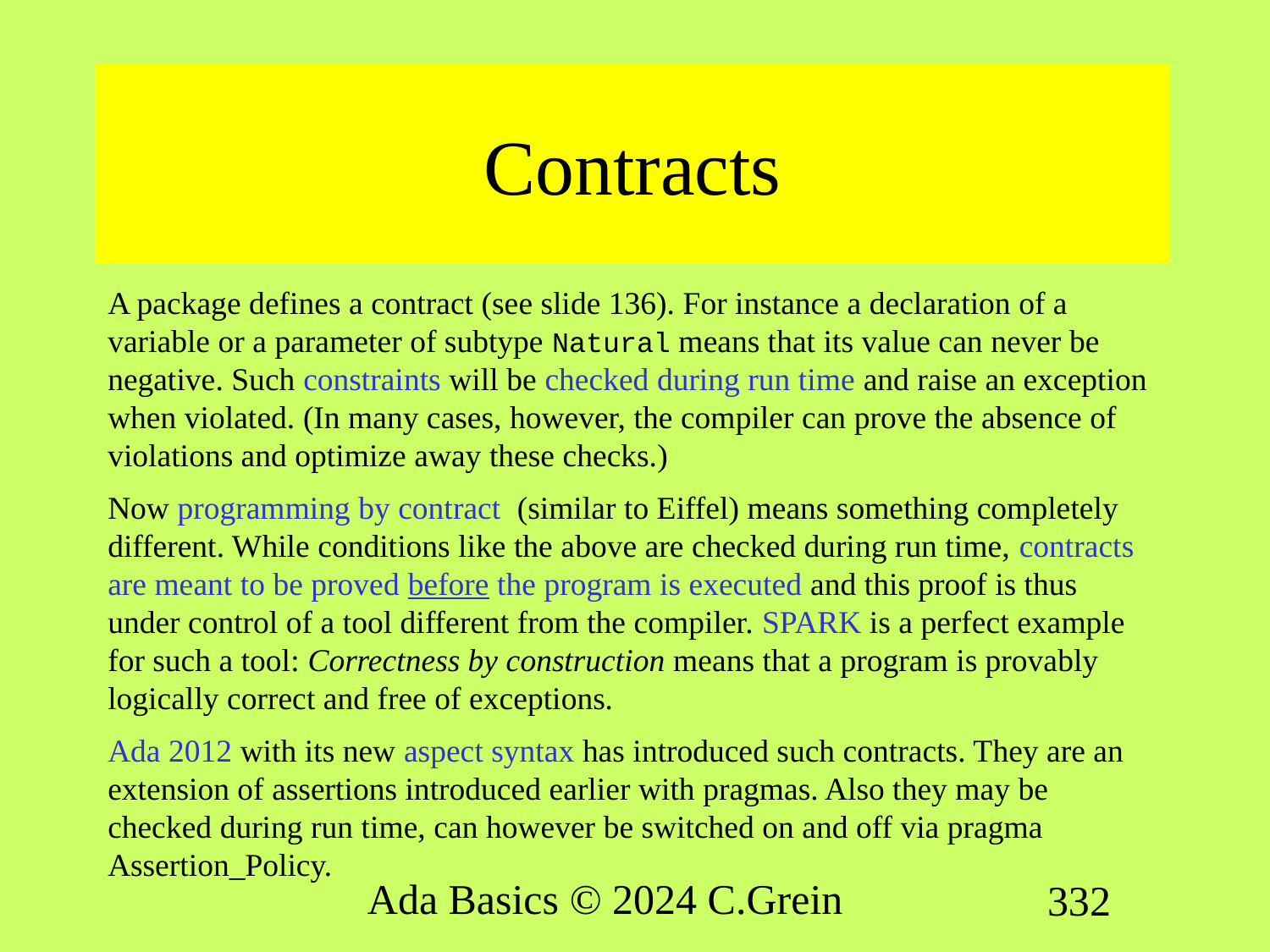

# Contracts
A package defines a contract (see slide 136). For instance a declaration of a variable or a parameter of subtype Natural means that its value can never be negative. Such constraints will be checked during run time and raise an exception when violated. (In many cases, however, the compiler can prove the absence of violations and optimize away these checks.)
Now programming by contract  (similar to Eiffel) means something completely different. While conditions like the above are checked during run time, contracts are meant to be proved before the program is executed and this proof is thus under control of a tool different from the compiler. SPARK is a perfect example for such a tool: Correctness by construction means that a program is provably logically correct and free of exceptions.
Ada 2012 with its new aspect syntax has introduced such contracts. They are an extension of assertions introduced earlier with pragmas. Also they may be checked during run time, can however be switched on and off via pragma Assertion_Policy.
Ada Basics © 2024 C.Grein
332